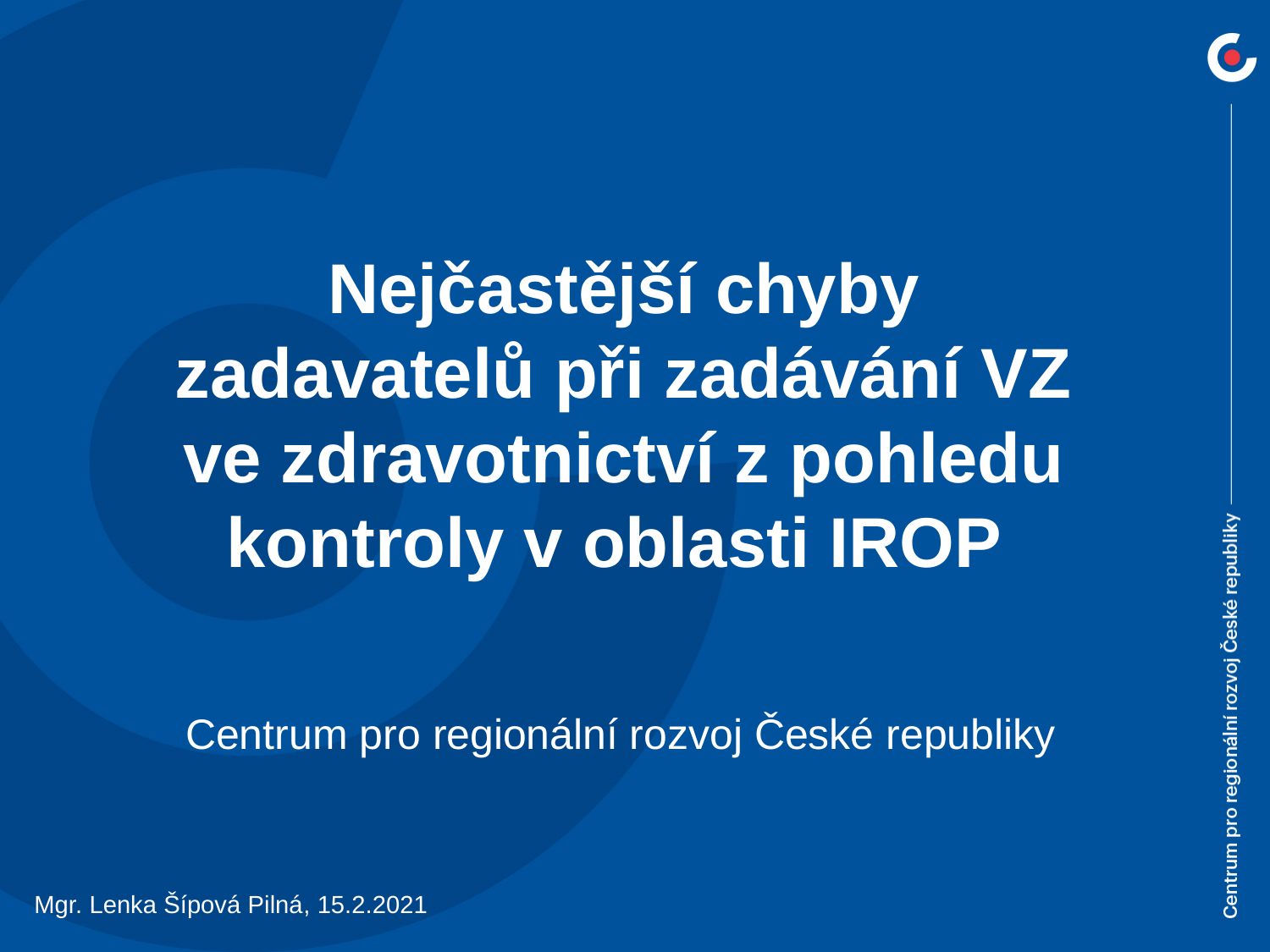

Nejčastější chyby zadavatelů při zadávání VZ ve zdravotnictví z pohledu kontroly v oblasti IROP
Centrum pro regionální rozvoj České republiky
Mgr. Lenka Šípová Pilná, 15.2.2021